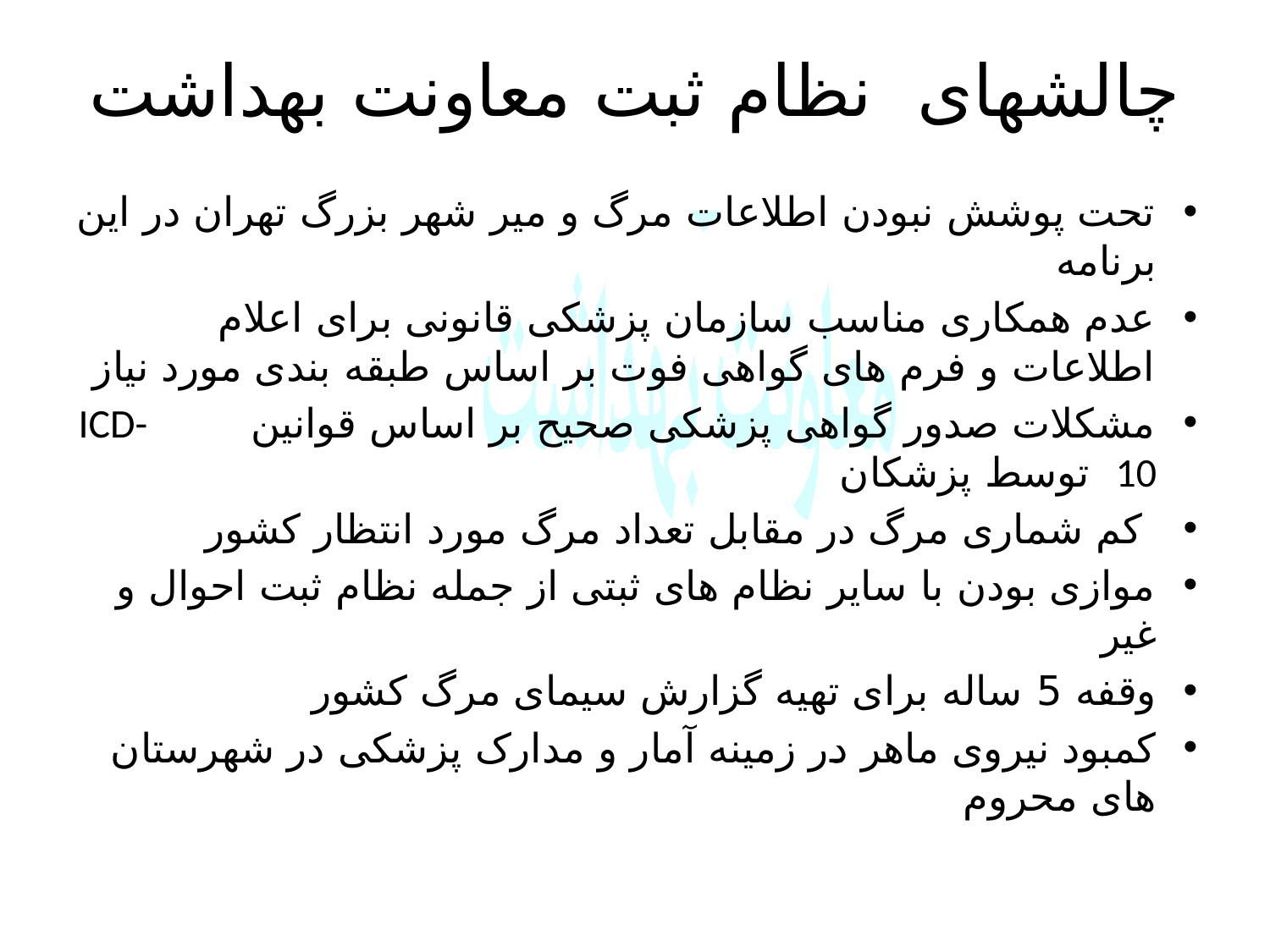

# چالشهای  نظام ثبت معاونت بهداشت
تحت پوشش نبودن اطلاعات مرگ و میر شهر بزرگ تهران در این برنامه
عدم همکاری مناسب سازمان پزشکی قانونی برای اعلام اطلاعات و فرم های گواهی فوت بر اساس طبقه بندی مورد نیاز
مشکلات صدور گواهی پزشکی صحیح بر اساس قوانین        ICD-10  توسط پزشکان
 کم شماری مرگ در مقابل تعداد مرگ مورد انتظار کشور
موازی بودن با سایر نظام های ثبتی از جمله نظام ثبت احوال و غیر
وقفه 5 ساله برای تهیه گزارش سیمای مرگ کشور
کمبود نیروی ماهر در زمینه آمار و مدارک پزشکی در شهرستان های محروم